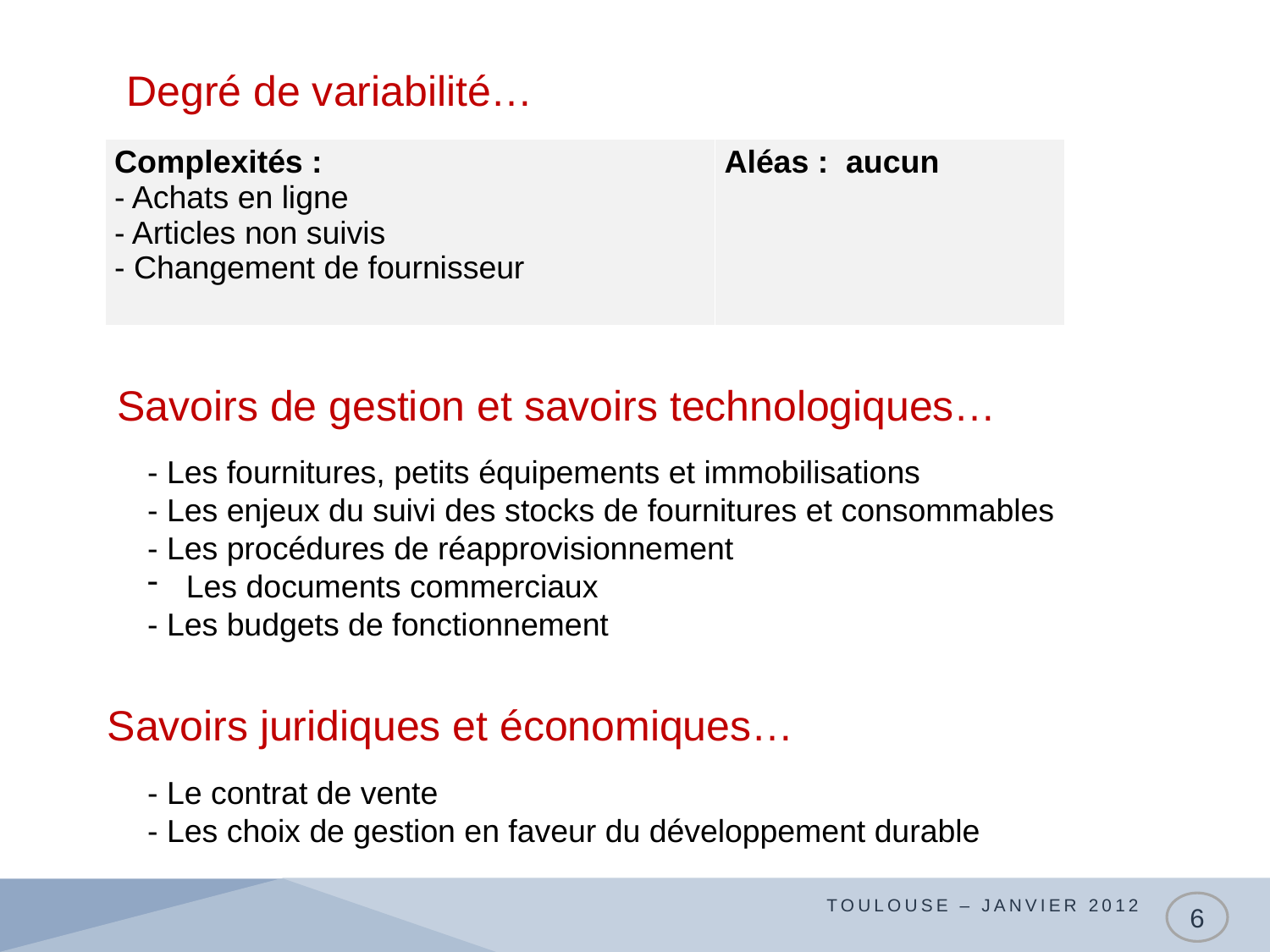

# Degré de variabilité…
| Complexités : - Achats en ligne - Articles non suivis - Changement de fournisseur | Aléas : aucun |
| --- | --- |
Savoirs de gestion et savoirs technologiques…
- Les fournitures, petits équipements et immobilisations
- Les enjeux du suivi des stocks de fournitures et consommables
- Les procédures de réapprovisionnement
 Les documents commerciaux
- Les budgets de fonctionnement

Savoirs juridiques et économiques…
- Le contrat de vente
- Les choix de gestion en faveur du développement durable
TOULOUSE – JANVIER 2012
6